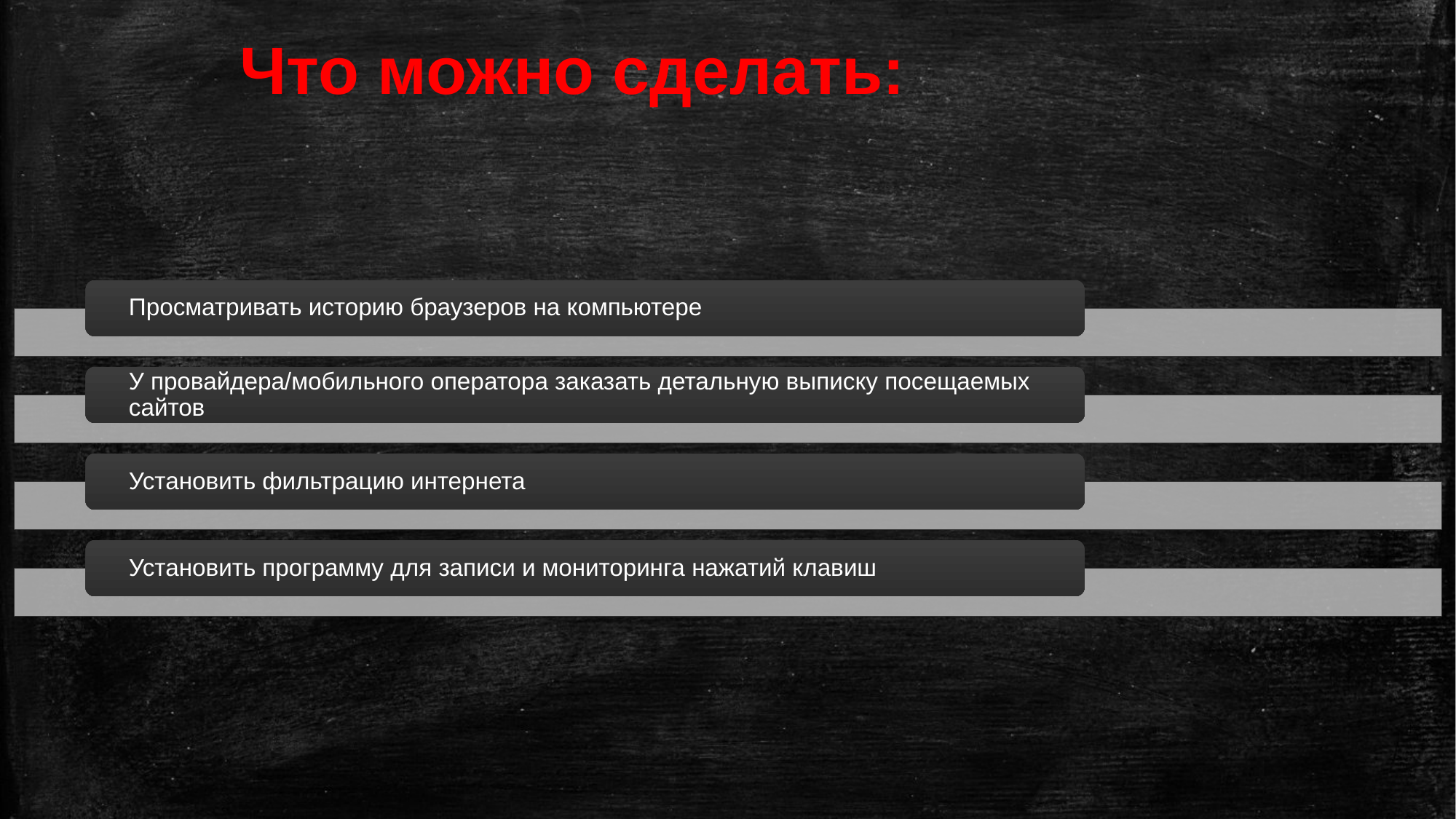

Что можно сделать:
Просматривать историю браузеров на компьютере
У провайдера/мобильного оператора заказать детальную выписку посещаемых сайтов
Установить фильтрацию интернета
Установить программу для записи и мониторинга нажатий клавиш